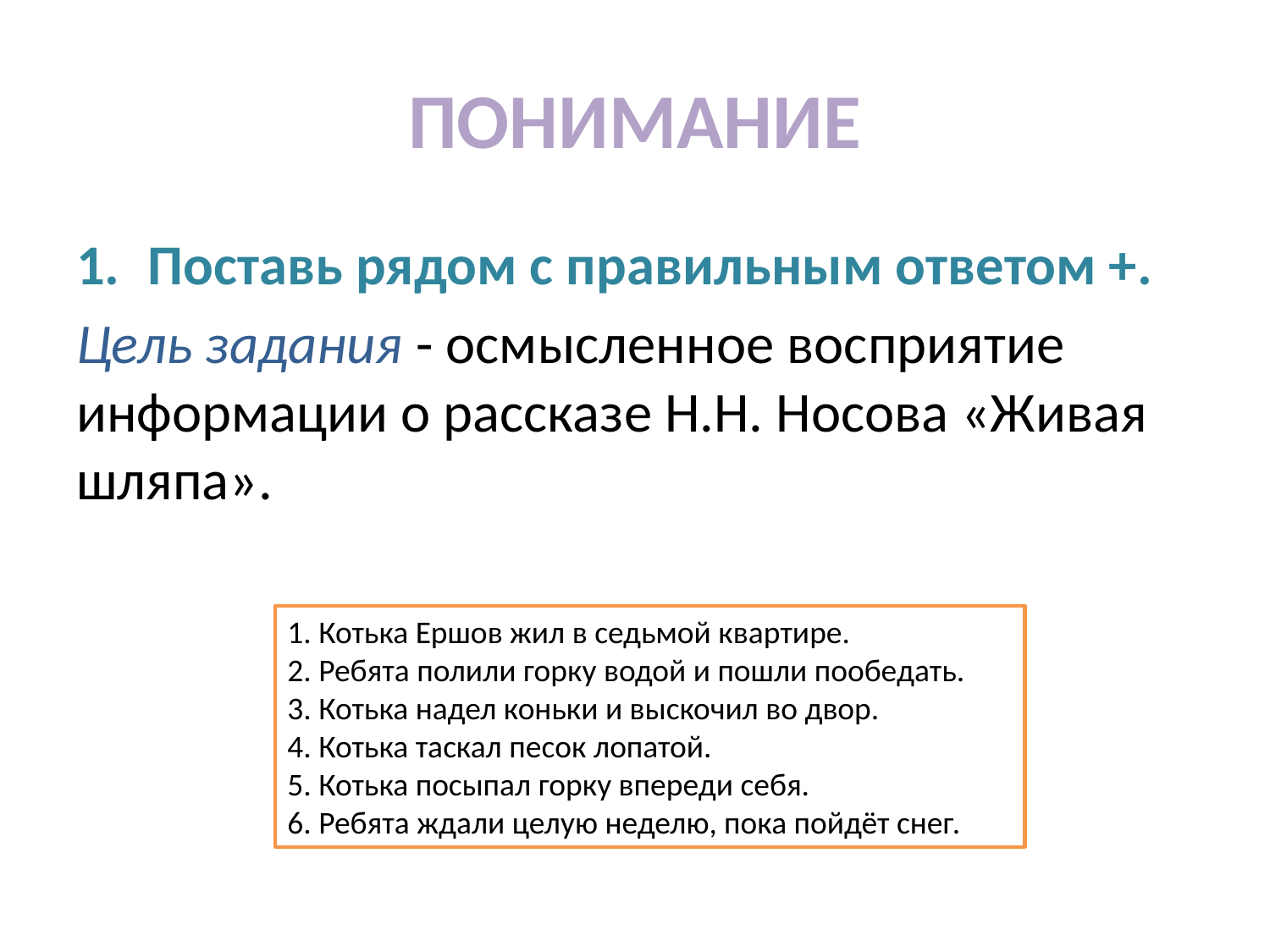

# ПОНИМАНИЕ
Поставь рядом с правильным ответом +.
Цель задания - осмысленное восприятие информации о рассказе Н.Н. Носова «Живая шляпа».

1. Котька Ершов жил в седьмой квартире.
2. Ребята полили горку водой и пошли пообедать.
3. Котька надел коньки и выскочил во двор.
4. Котька таскал песок лопатой.
5. Котька посыпал горку впереди себя.
6. Ребята ждали целую неделю, пока пойдёт снег.